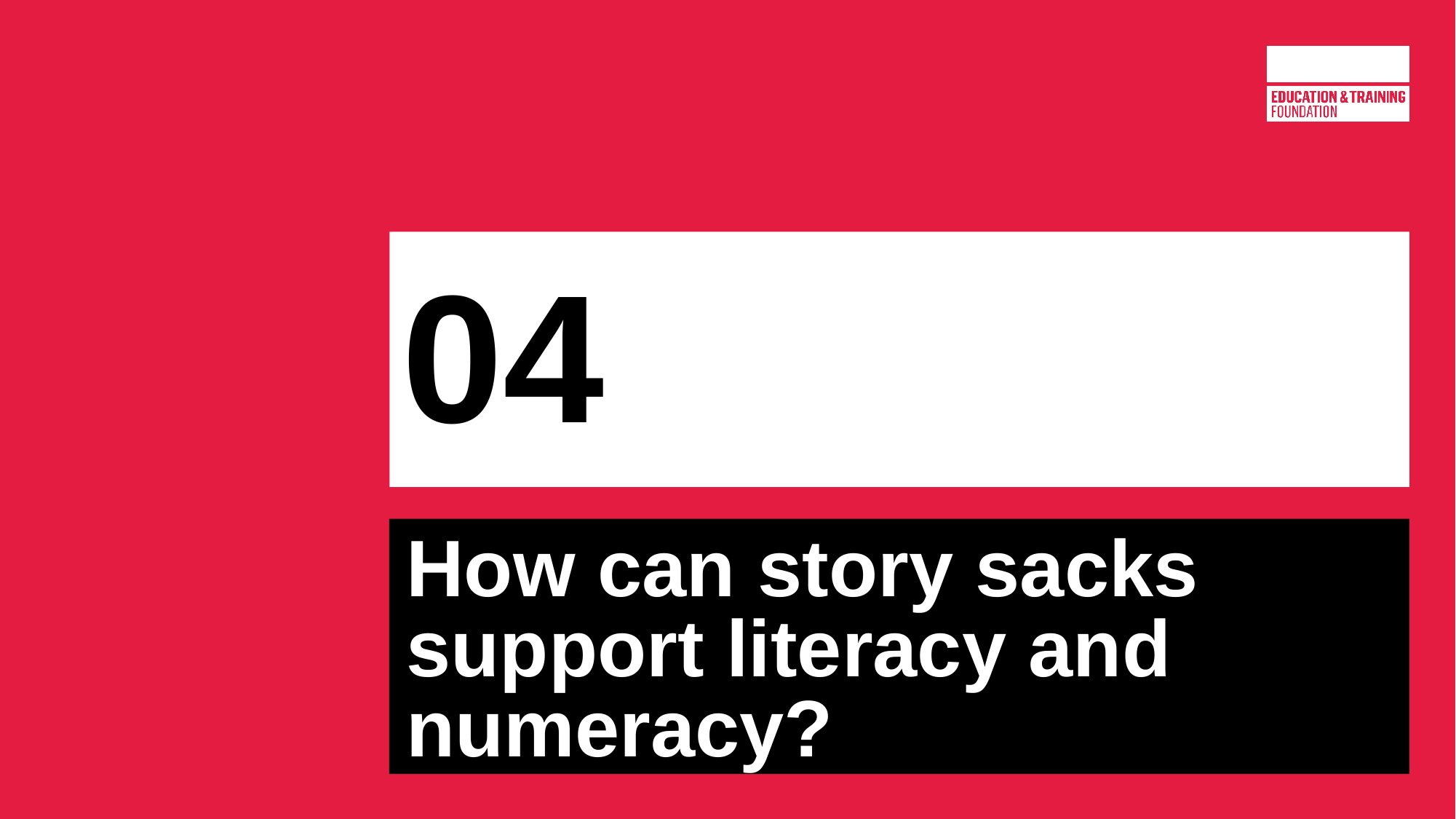

# 04
How can story sacks support literacy and numeracy?